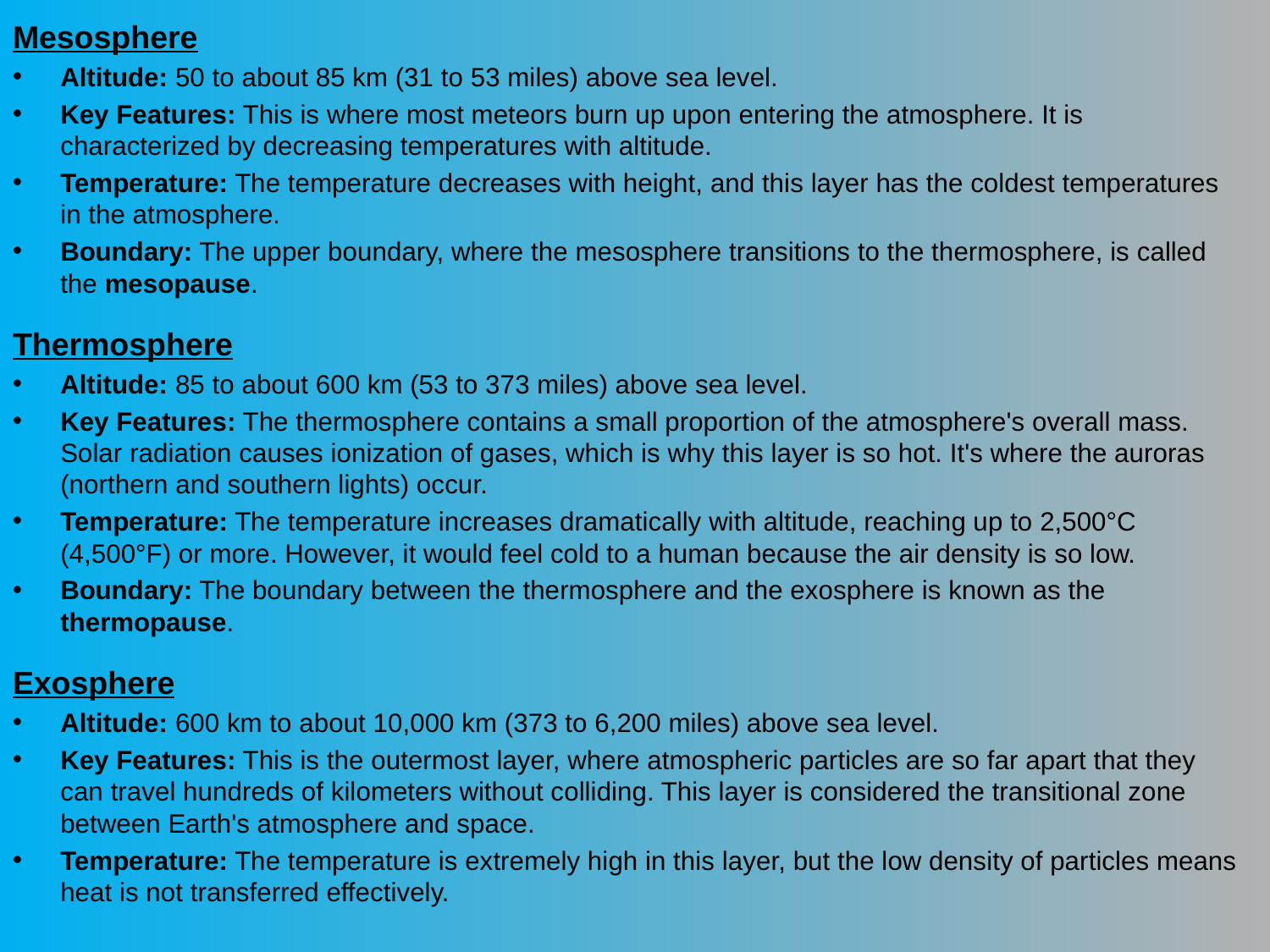

Mesosphere
Altitude: 50 to about 85 km (31 to 53 miles) above sea level.
Key Features: This is where most meteors burn up upon entering the atmosphere. It is characterized by decreasing temperatures with altitude.
Temperature: The temperature decreases with height, and this layer has the coldest temperatures in the atmosphere.
Boundary: The upper boundary, where the mesosphere transitions to the thermosphere, is called the mesopause.

Thermosphere
Altitude: 85 to about 600 km (53 to 373 miles) above sea level.
Key Features: The thermosphere contains a small proportion of the atmosphere's overall mass. Solar radiation causes ionization of gases, which is why this layer is so hot. It's where the auroras (northern and southern lights) occur.
Temperature: The temperature increases dramatically with altitude, reaching up to 2,500°C (4,500°F) or more. However, it would feel cold to a human because the air density is so low.
Boundary: The boundary between the thermosphere and the exosphere is known as the thermopause.

Exosphere
Altitude: 600 km to about 10,000 km (373 to 6,200 miles) above sea level.
Key Features: This is the outermost layer, where atmospheric particles are so far apart that they can travel hundreds of kilometers without colliding. This layer is considered the transitional zone between Earth's atmosphere and space.
Temperature: The temperature is extremely high in this layer, but the low density of particles means heat is not transferred effectively.